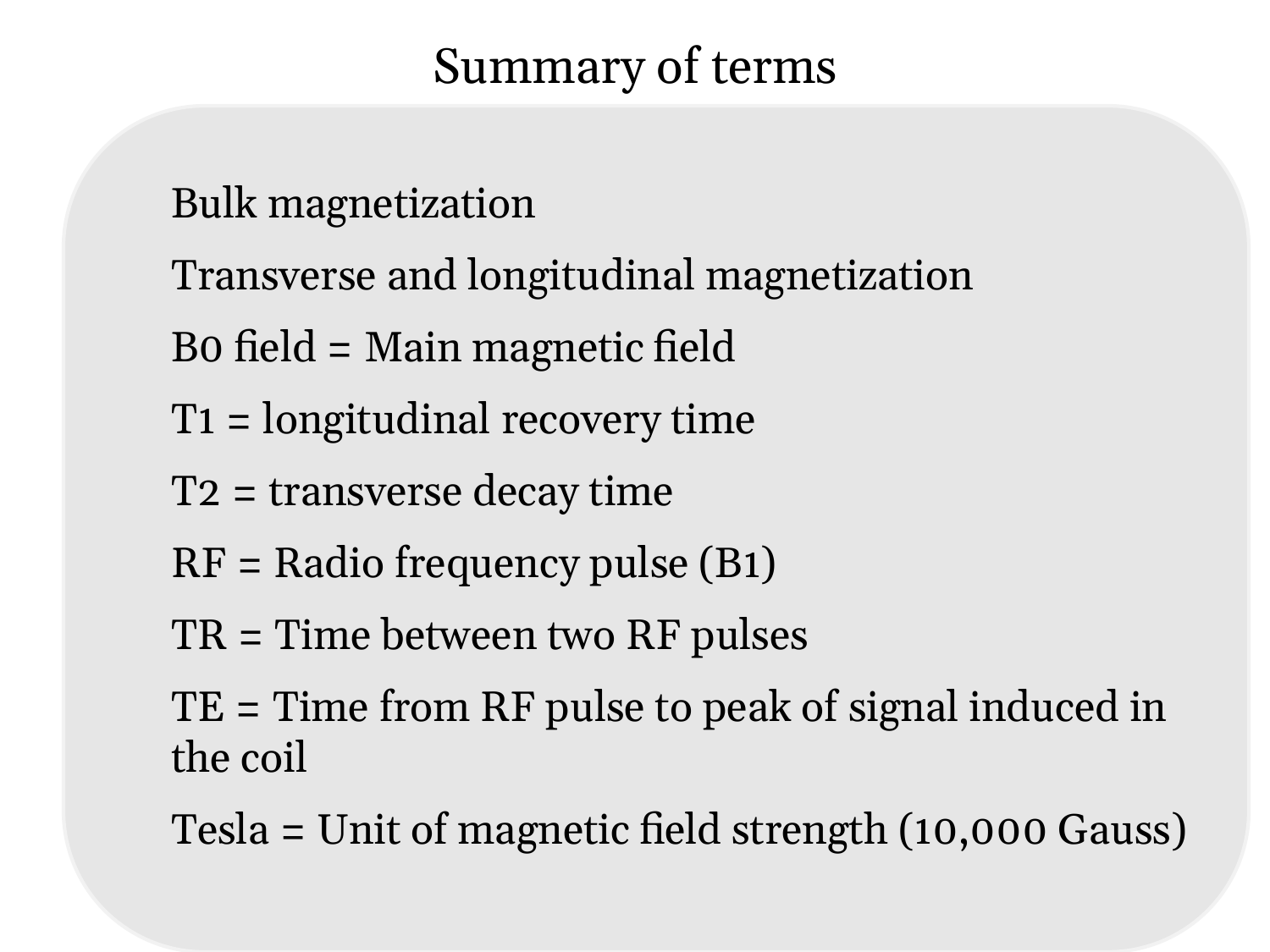

# Summary of terms

Bulk magnetization
Transverse and longitudinal magnetization
B0 field = Main magnetic field
T1 = longitudinal recovery time
T2 = transverse decay time
RF = Radio frequency pulse (B1)
TR = Time between two RF pulses
TE = Time from RF pulse to peak of signal induced in the coil
Tesla = Unit of magnetic field strength (10,000 Gauss)